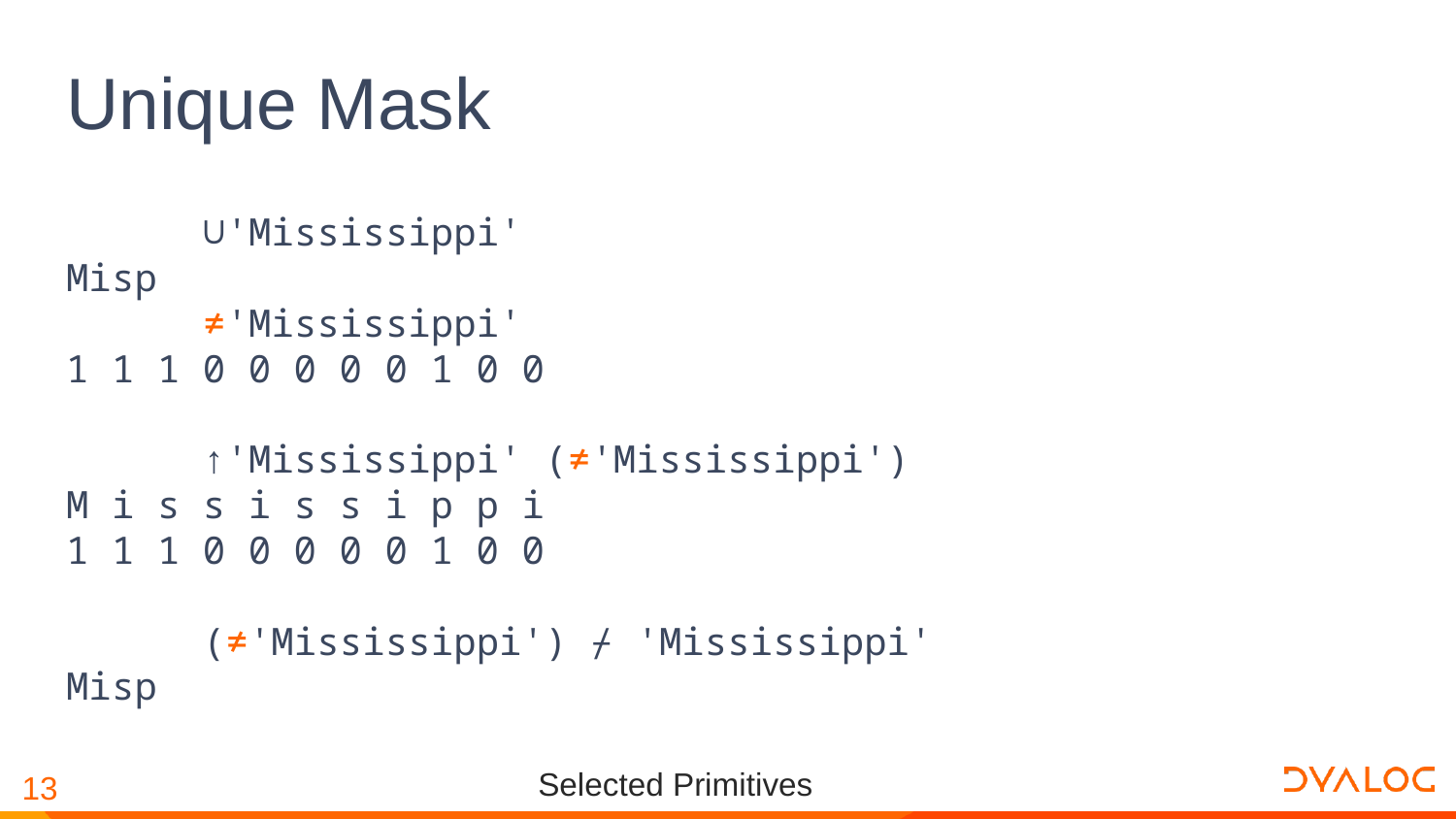

# Unique Mask
      ∪'Mississippi'
Misp
      ≠'Mississippi'
1 1 1 0 0 0 0 0 1 0 0
      ↑'Mississippi' (≠'Mississippi')
M i s s i s s i p p i
1 1 1 0 0 0 0 0 1 0 0
      (≠'Mississippi') ⌿ 'Mississippi'
Misp